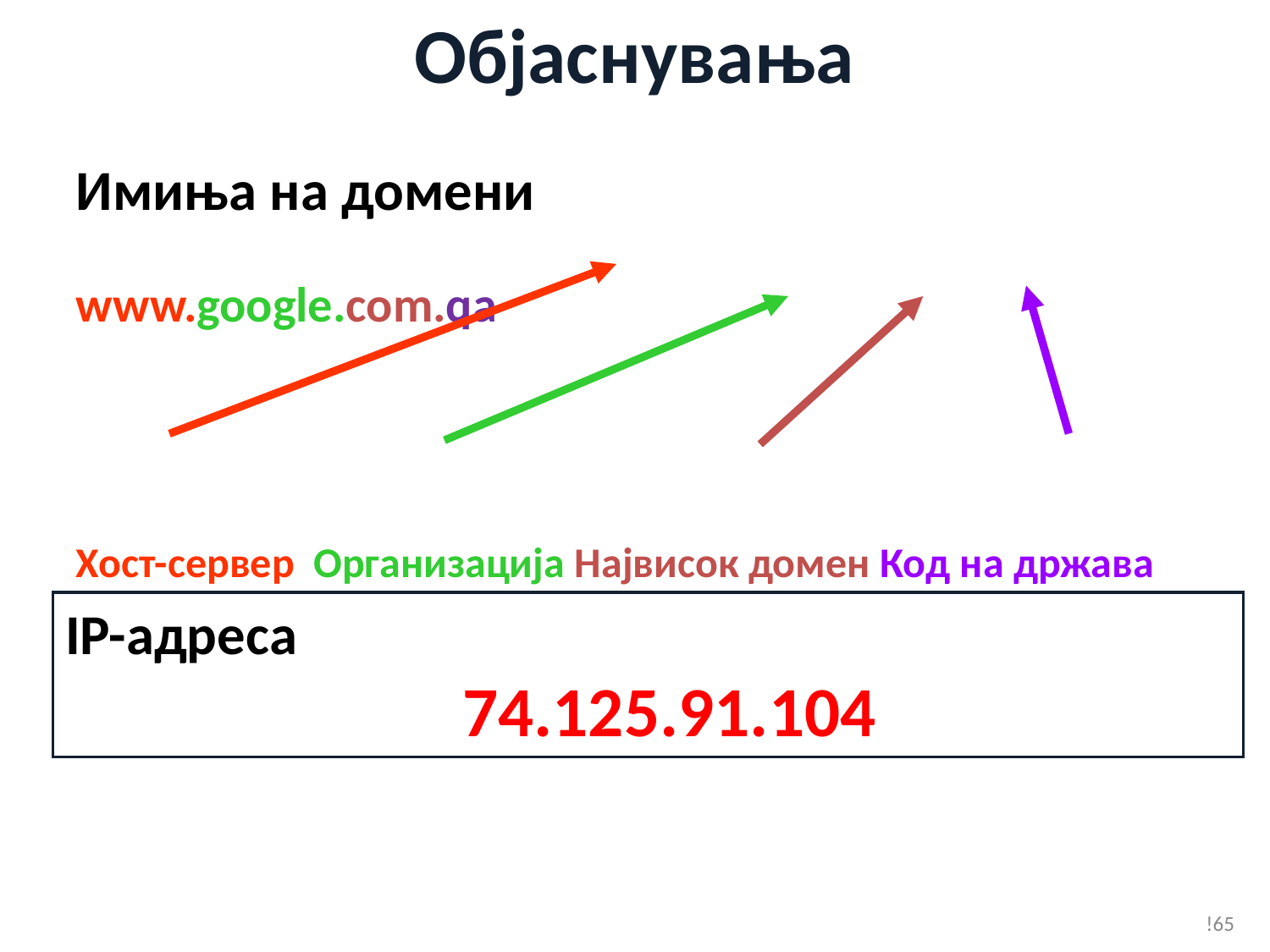

# Објаснувања
Имиња на домени
			 			     www.google.com.qa

Хост-сервер  Организација Највисок домен Код на држава

IP-адреса
			 74.125.91.104
!65